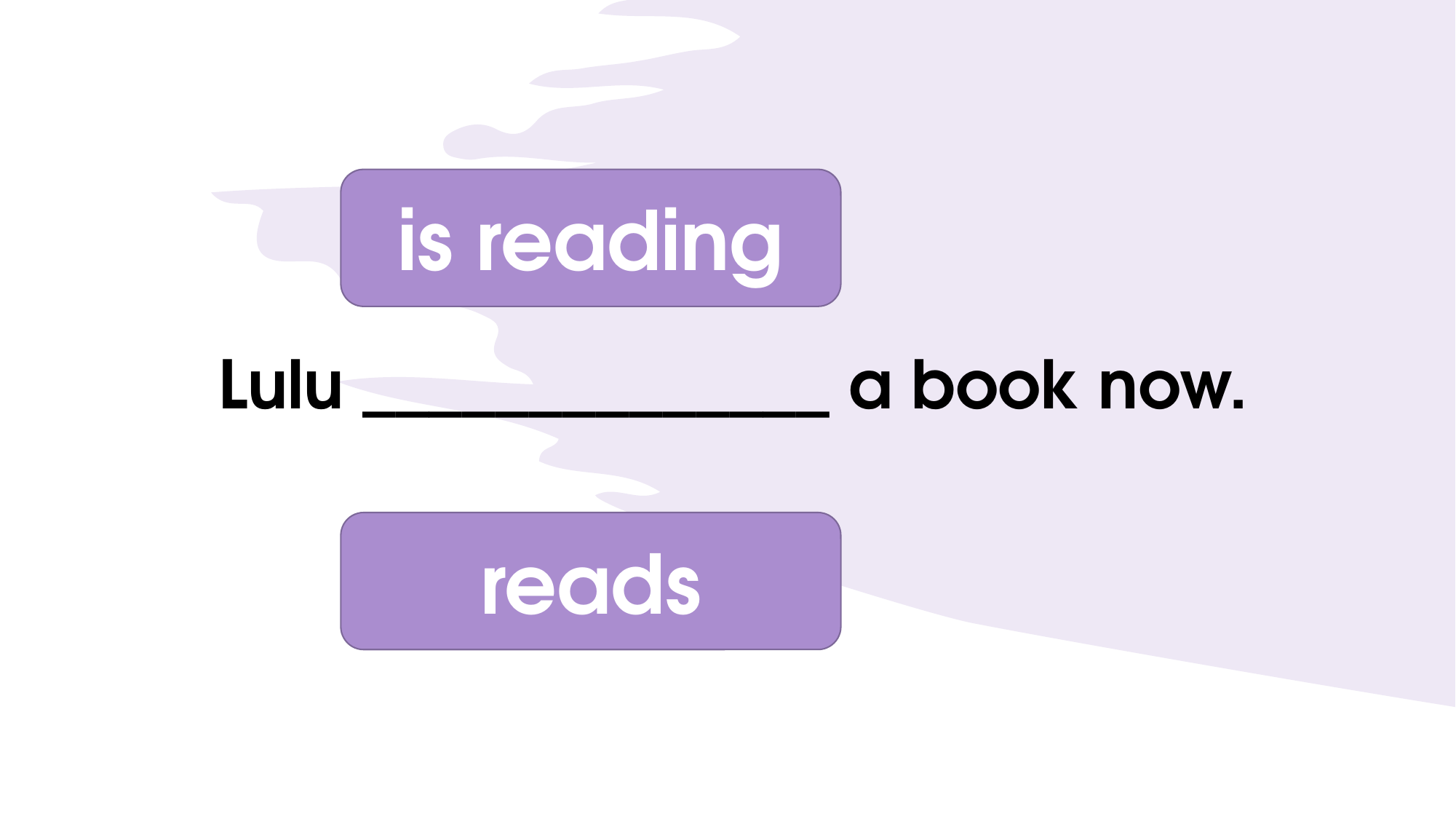

is reading
Lulu ______________ a book now.
reads